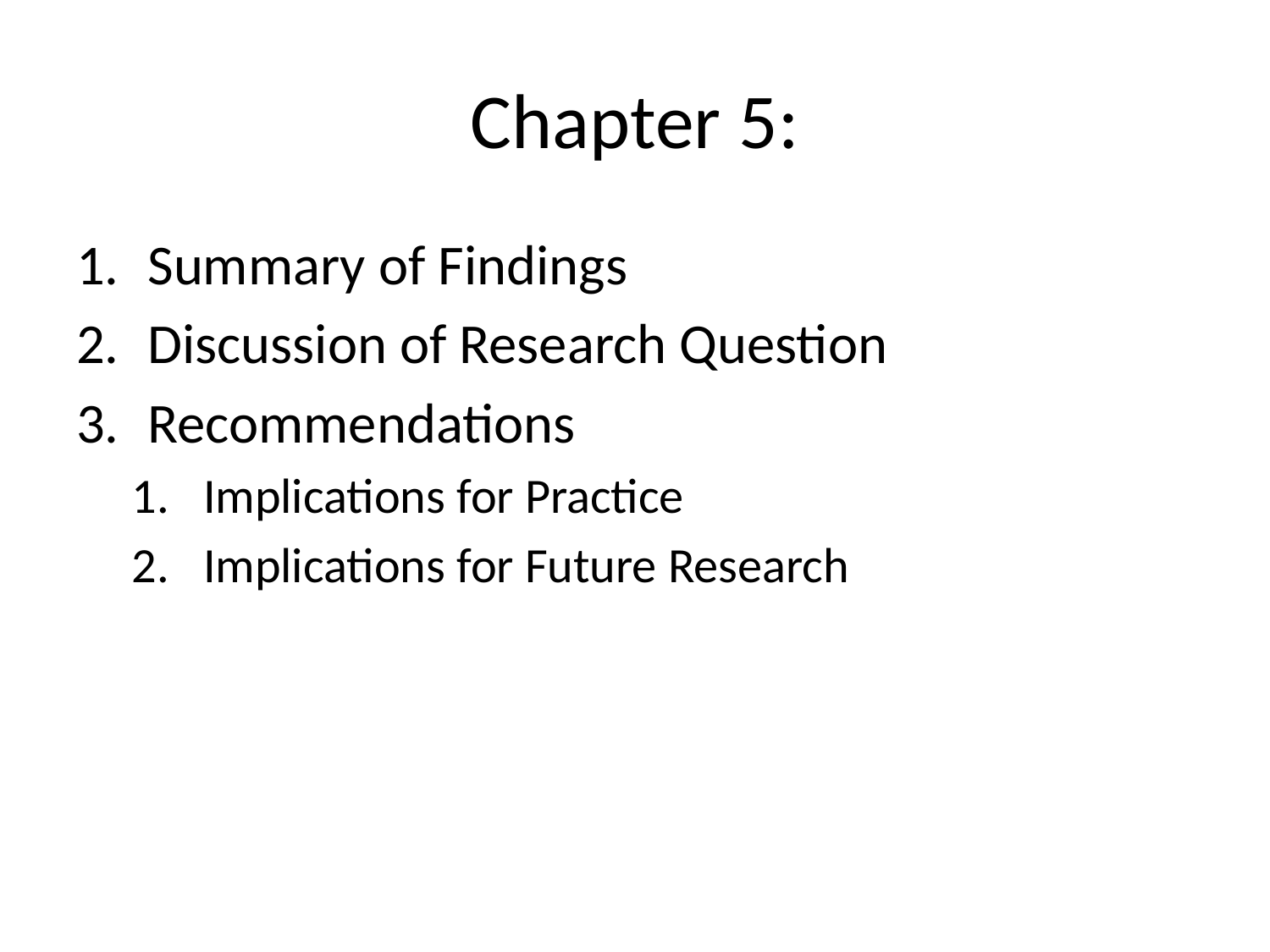

# Chapter 5:
Summary of Findings
Discussion of Research Question
Recommendations
Implications for Practice
Implications for Future Research